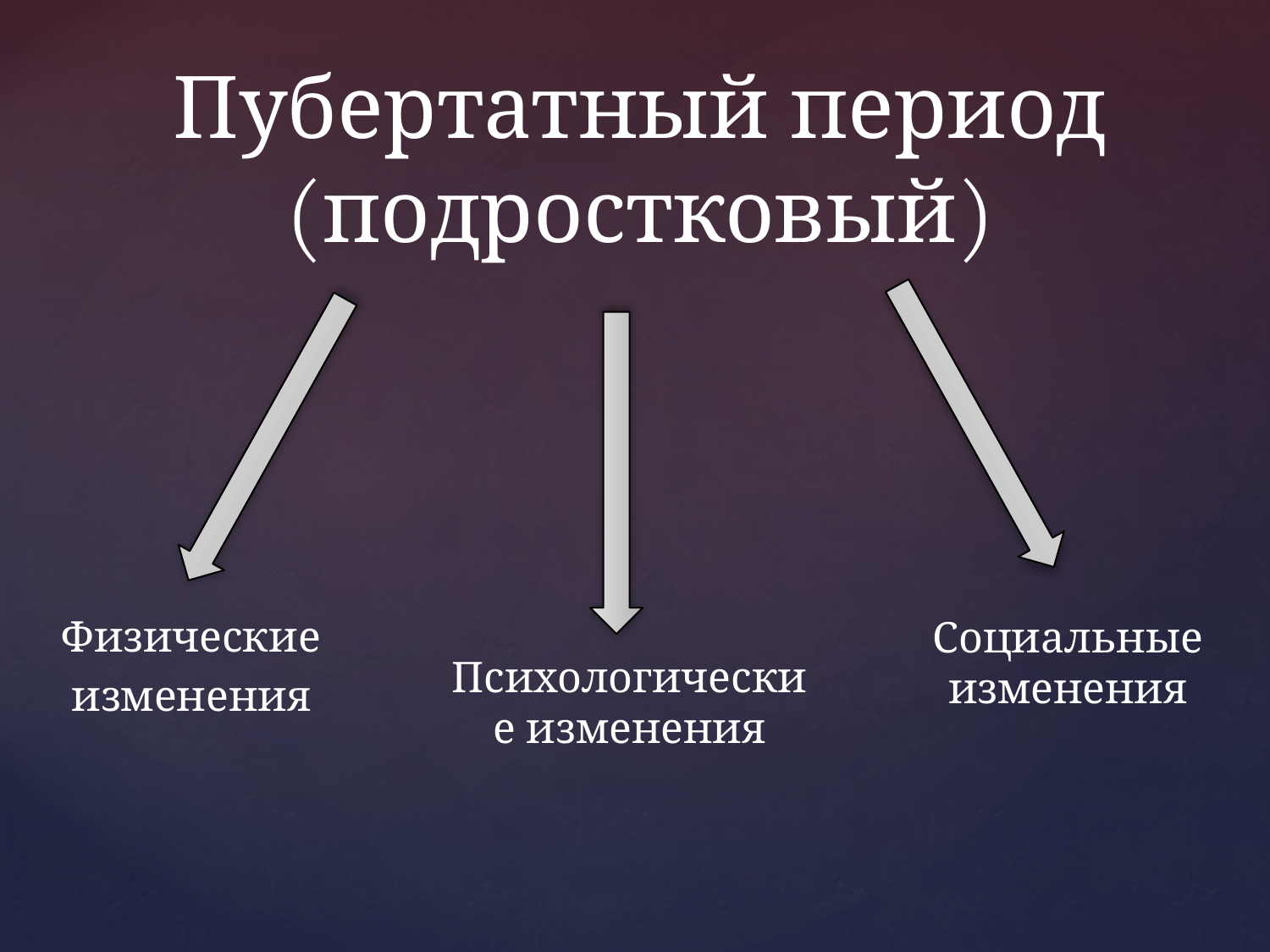

# Пубертатный период (подростковый)

Социальные изменения
Физические
изменения
Психологические изменения